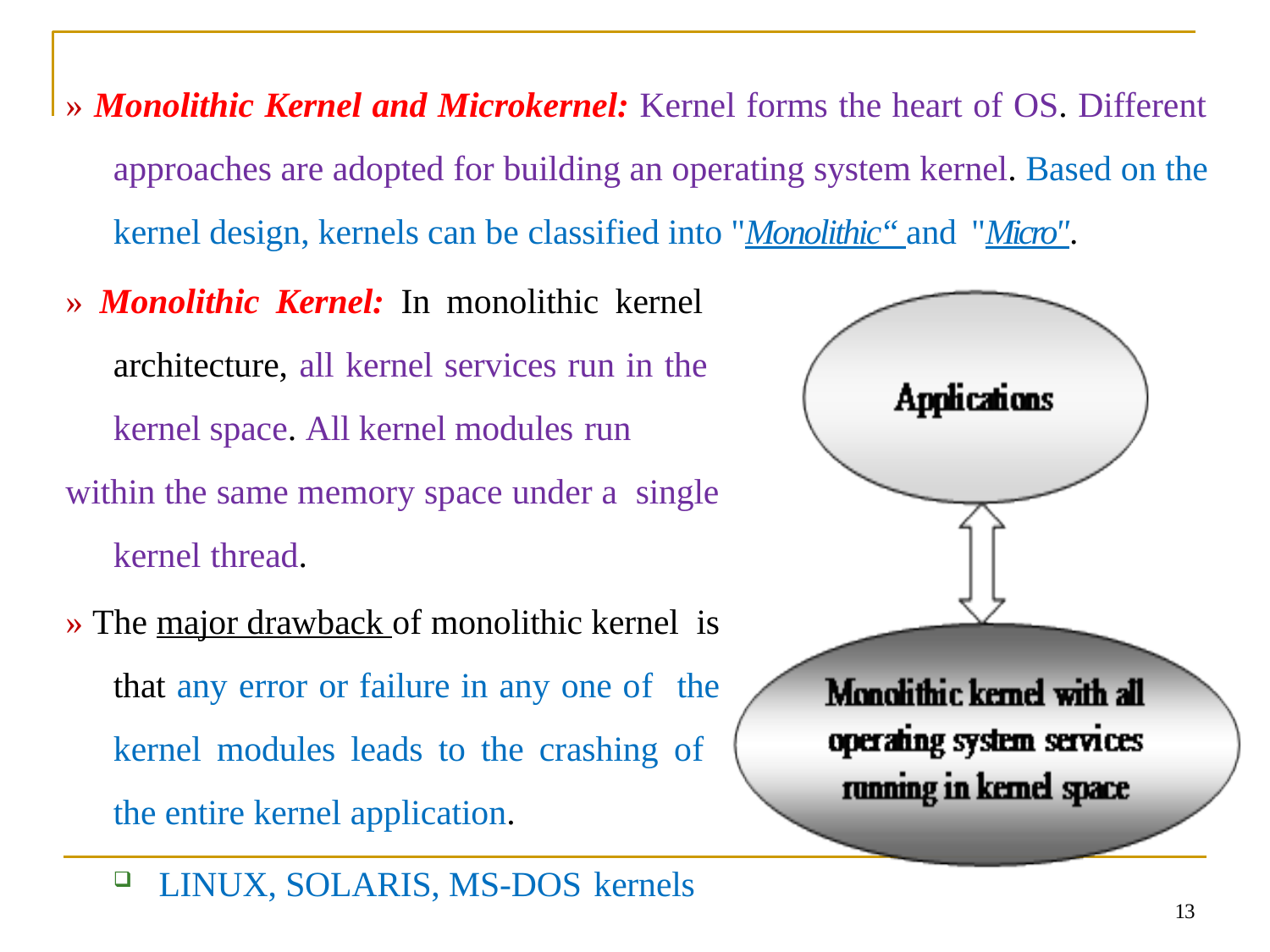

» Monolithic Kernel and Microkernel: Kernel forms the heart of OS. Different  approaches are adopted for building an operating system kernel. Based on the  kernel design, kernels can be classified into "Monolithic“ and "Micro".
» Monolithic Kernel: In monolithic kernel  architecture, all kernel services run in the  kernel space. All kernel modules run
within the same memory space under a  single kernel thread.
» The major drawback of monolithic kernel  is that any error or failure in any one of  the kernel modules leads to the crashing of  the entire kernel application.
LINUX, SOLARIS, MS-DOS kernels

13